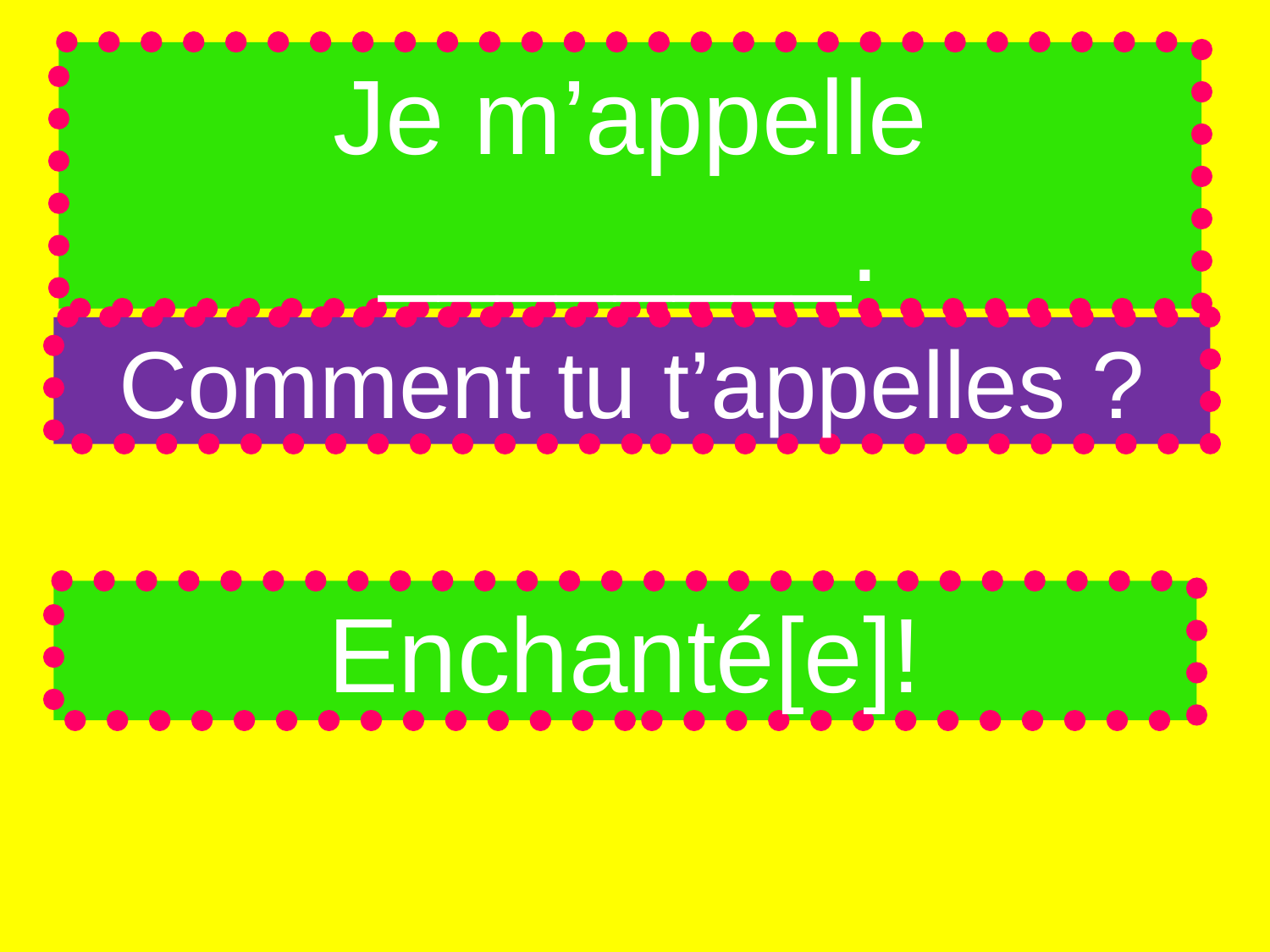

Je m’appelle ________.
Comment tu t’appelles ?
Enchanté[e]!